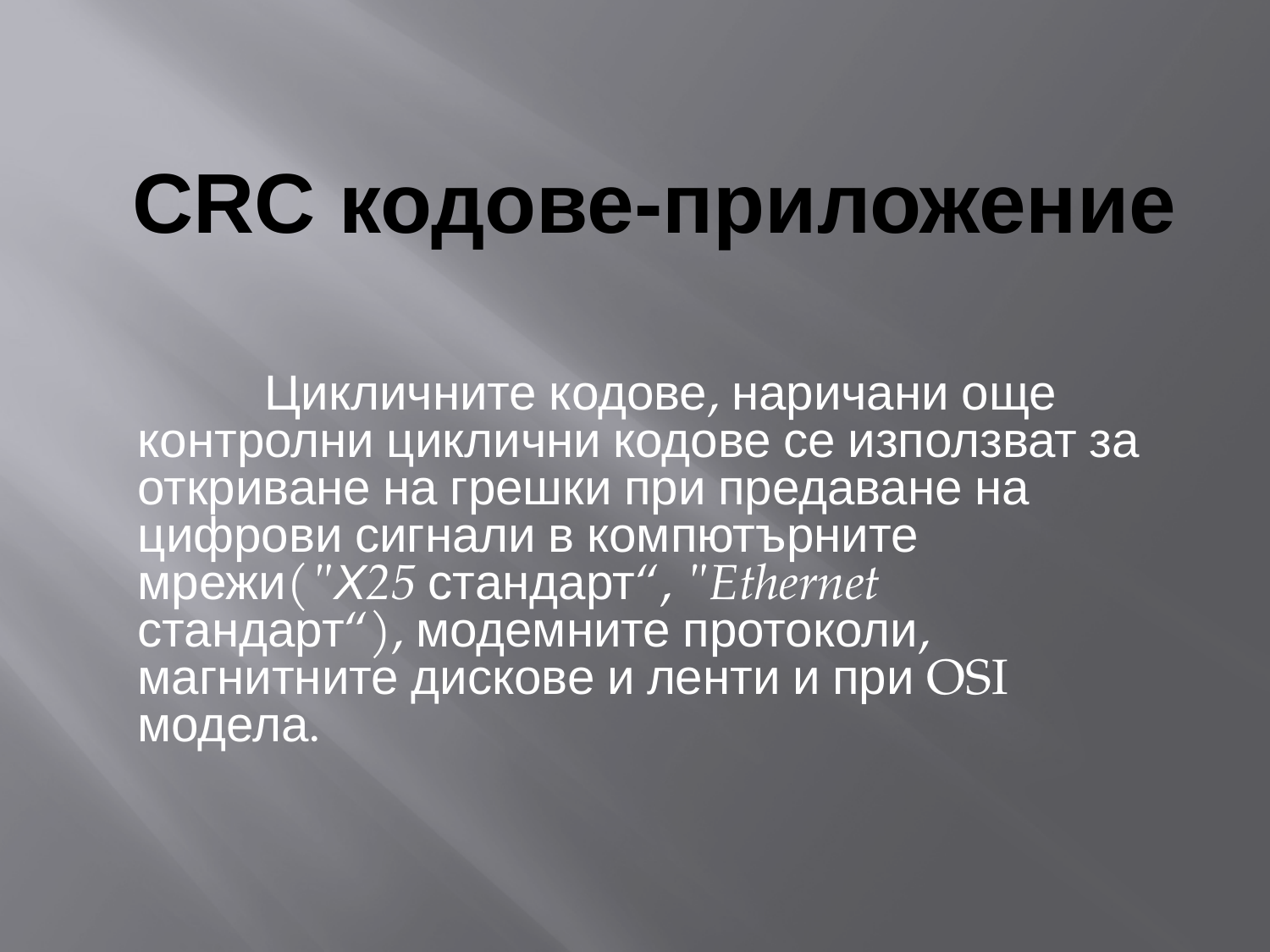

# CRC кодове-приложение
	Цикличните кодове, наричани още контролни циклични кодове се използват за откриване на грешки при предаване на цифрови сигнали в компютърните мрежи("Х25 стандарт“, "Ethernet стандарт“), модемните протоколи, магнитните дискове и ленти и при OSI модела.